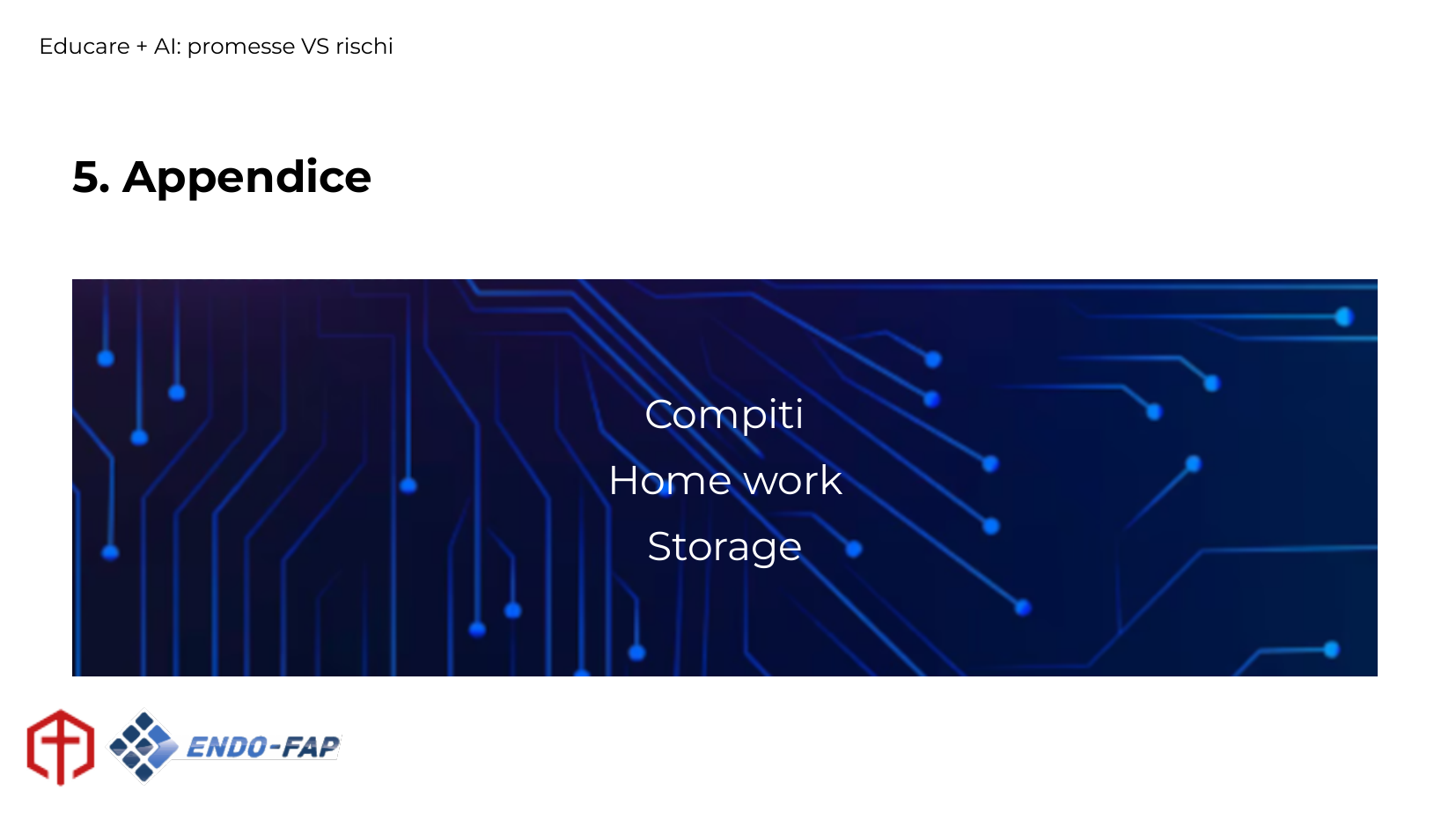

# 5. Appendice
Compiti
Home work
Storage